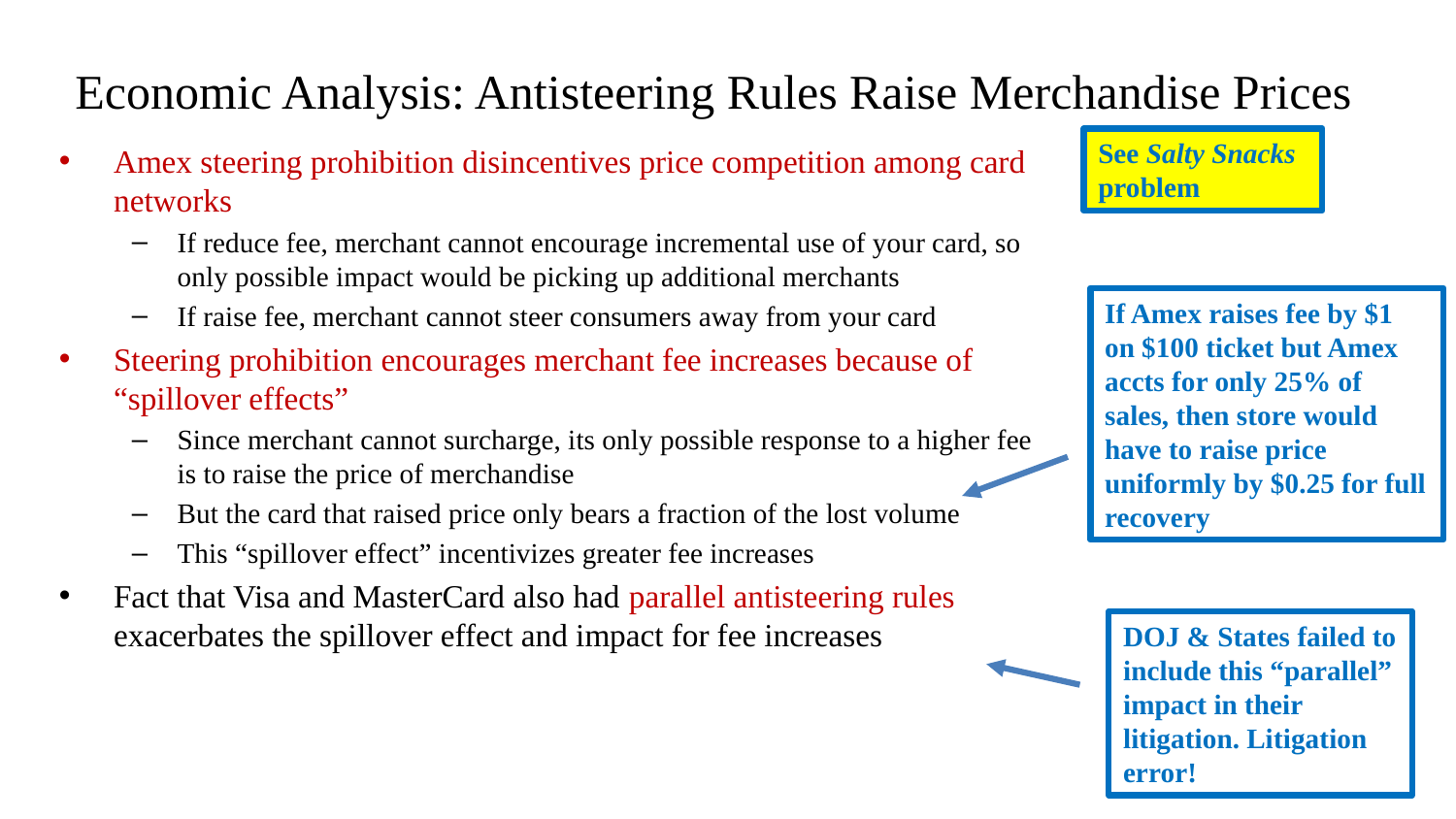

# Economic Analysis: Antisteering Rules Raise Merchandise Prices
See Salty Snacks problem
Amex steering prohibition disincentives price competition among card networks
If reduce fee, merchant cannot encourage incremental use of your card, so only possible impact would be picking up additional merchants
If raise fee, merchant cannot steer consumers away from your card
Steering prohibition encourages merchant fee increases because of “spillover effects”
Since merchant cannot surcharge, its only possible response to a higher fee
is to raise the price of merchandise
But the card that raised price only bears a fraction of the lost volume
This “spillover effect” incentivizes greater fee increases
Fact that Visa and MasterCard also had parallel antisteering rules exacerbates the spillover effect and impact for fee increases

If Amex raises fee by $1 on $100 ticket but Amex accts for only 25% of sales, then store would have to raise price uniformly by $0.25 for full recovery
DOJ & States failed to include this “parallel” impact in their litigation. Litigation error!